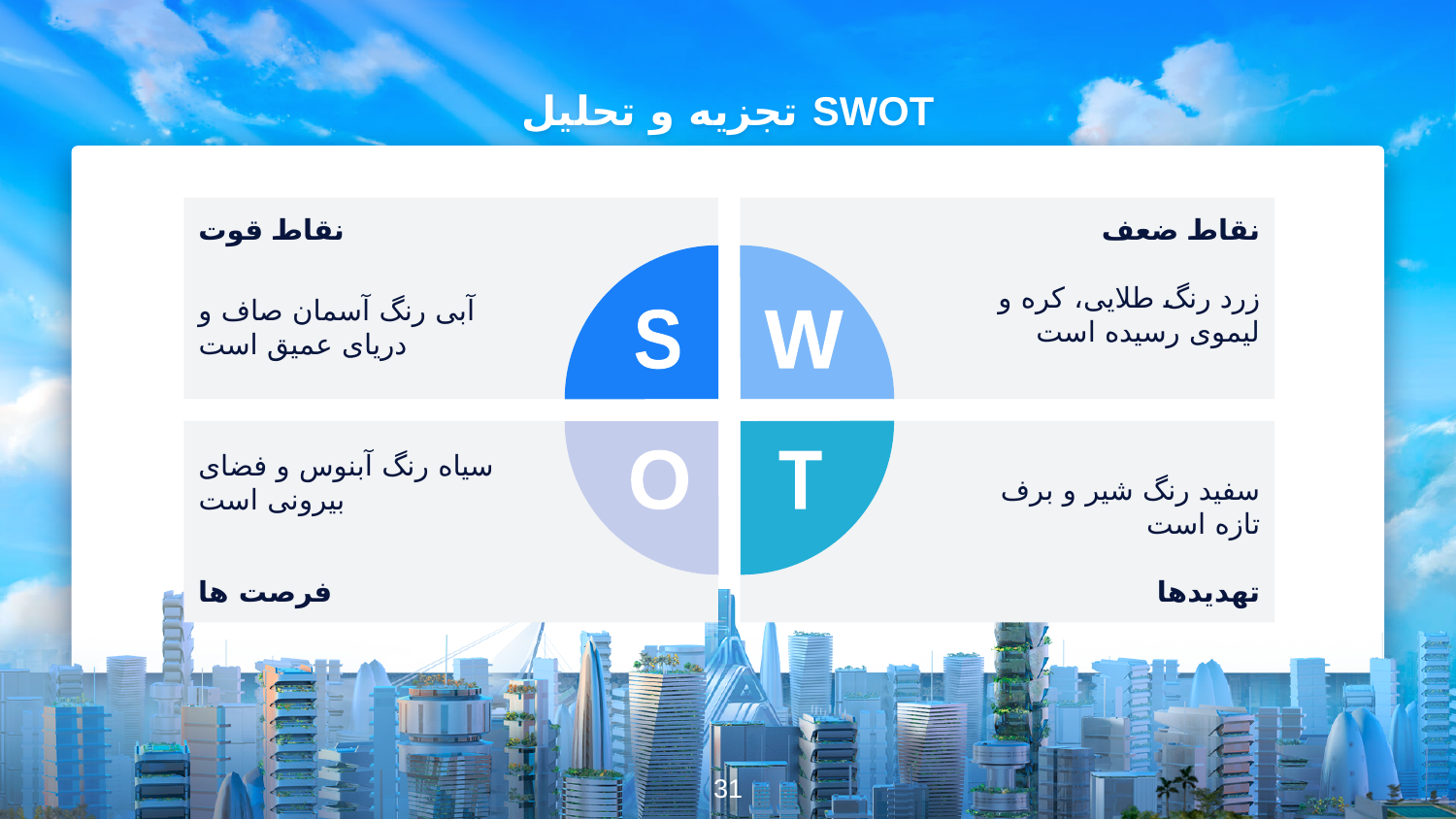

# تجزیه و تحلیل SWOT
نقاط قوت

آبی رنگ آسمان صاف و دریای عمیق است
نقاط ضعف

زرد رنگ طلایی، کره و لیموی رسیده است

S
W

سیاه رنگ آبنوس و فضای بیرونی است

فرصت ها
سفید رنگ شیر و برف تازه است

تهدیدها
O
T
31